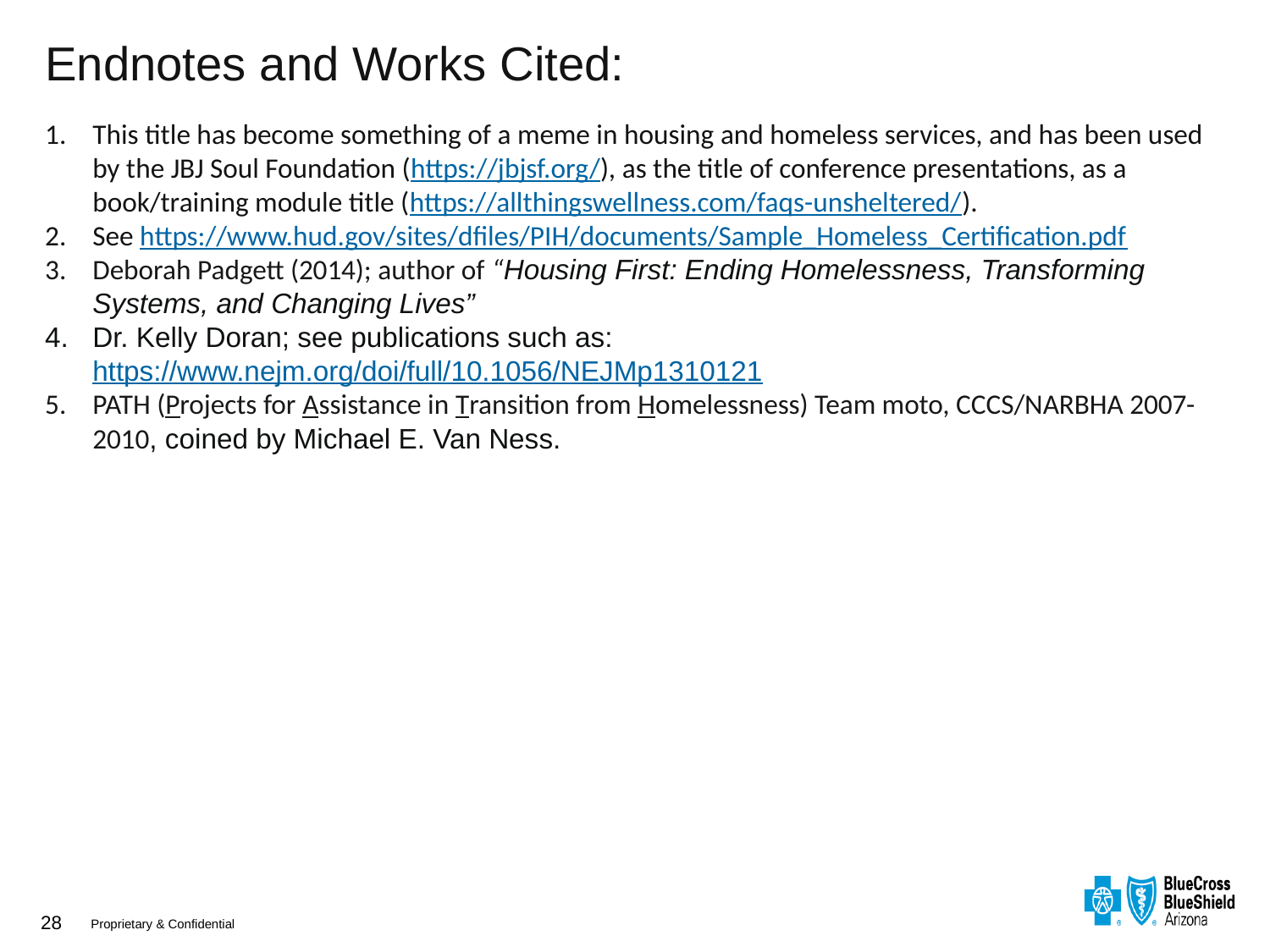

# Endnotes and Works Cited:
This title has become something of a meme in housing and homeless services, and has been used by the JBJ Soul Foundation (https://jbjsf.org/), as the title of conference presentations, as a book/training module title (https://allthingswellness.com/faqs-unsheltered/).
See https://www.hud.gov/sites/dfiles/PIH/documents/Sample_Homeless_Certification.pdf
Deborah Padgett (2014); author of “Housing First: Ending Homelessness, Transforming Systems, and Changing Lives”
Dr. Kelly Doran; see publications such as: https://www.nejm.org/doi/full/10.1056/NEJMp1310121
PATH (Projects for Assistance in Transition from Homelessness) Team moto, CCCS/NARBHA 2007-2010, coined by Michael E. Van Ness.